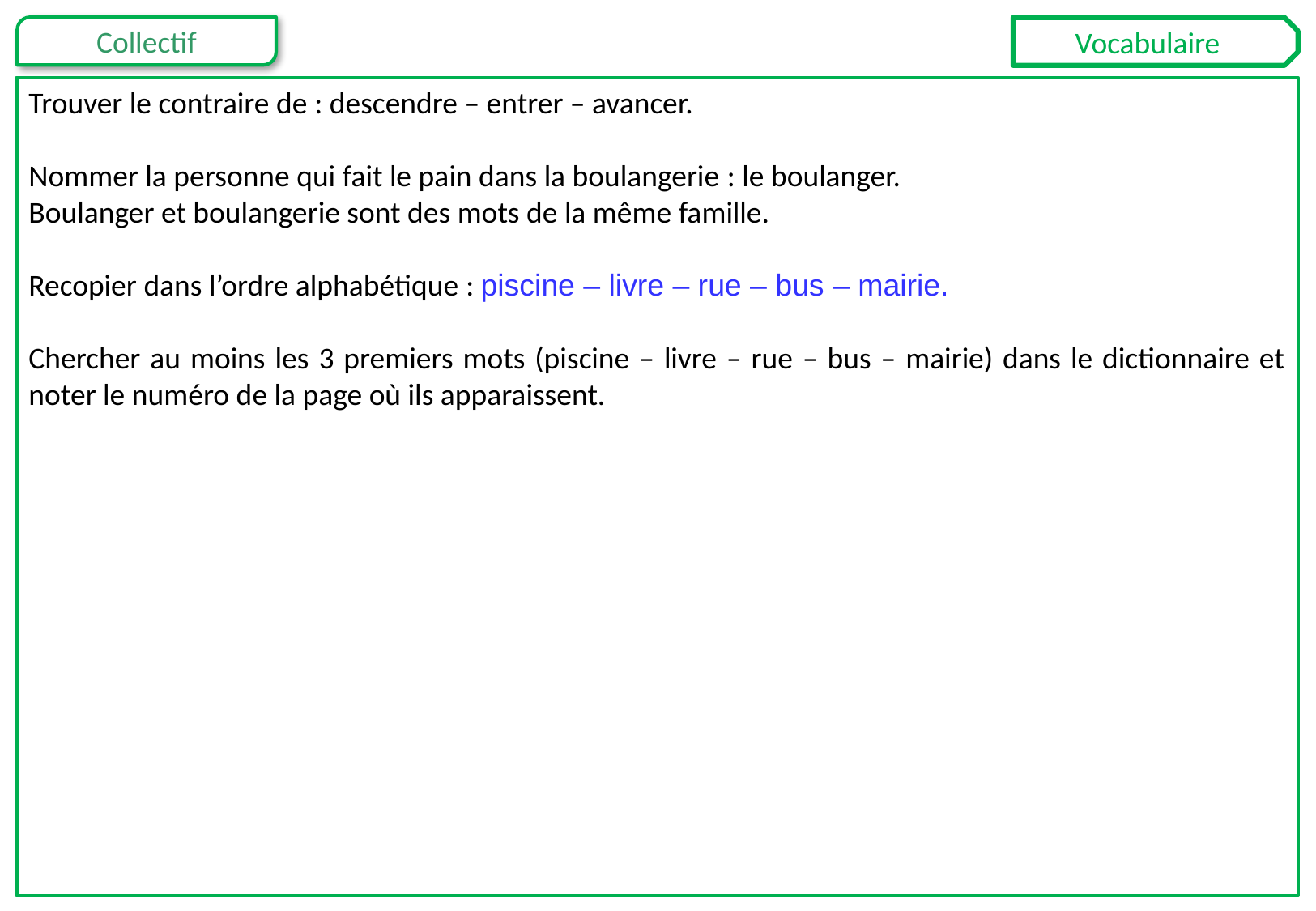

Vocabulaire
Trouver le contraire de : descendre – entrer – avancer.

Nommer la personne qui fait le pain dans la boulangerie : le boulanger.
Boulanger et boulangerie sont des mots de la même famille.

Recopier dans l’ordre alphabétique : piscine – livre – rue – bus – mairie.

Chercher au moins les 3 premiers mots (piscine – livre – rue – bus – mairie) dans le dictionnaire et noter le numéro de la page où ils apparaissent.